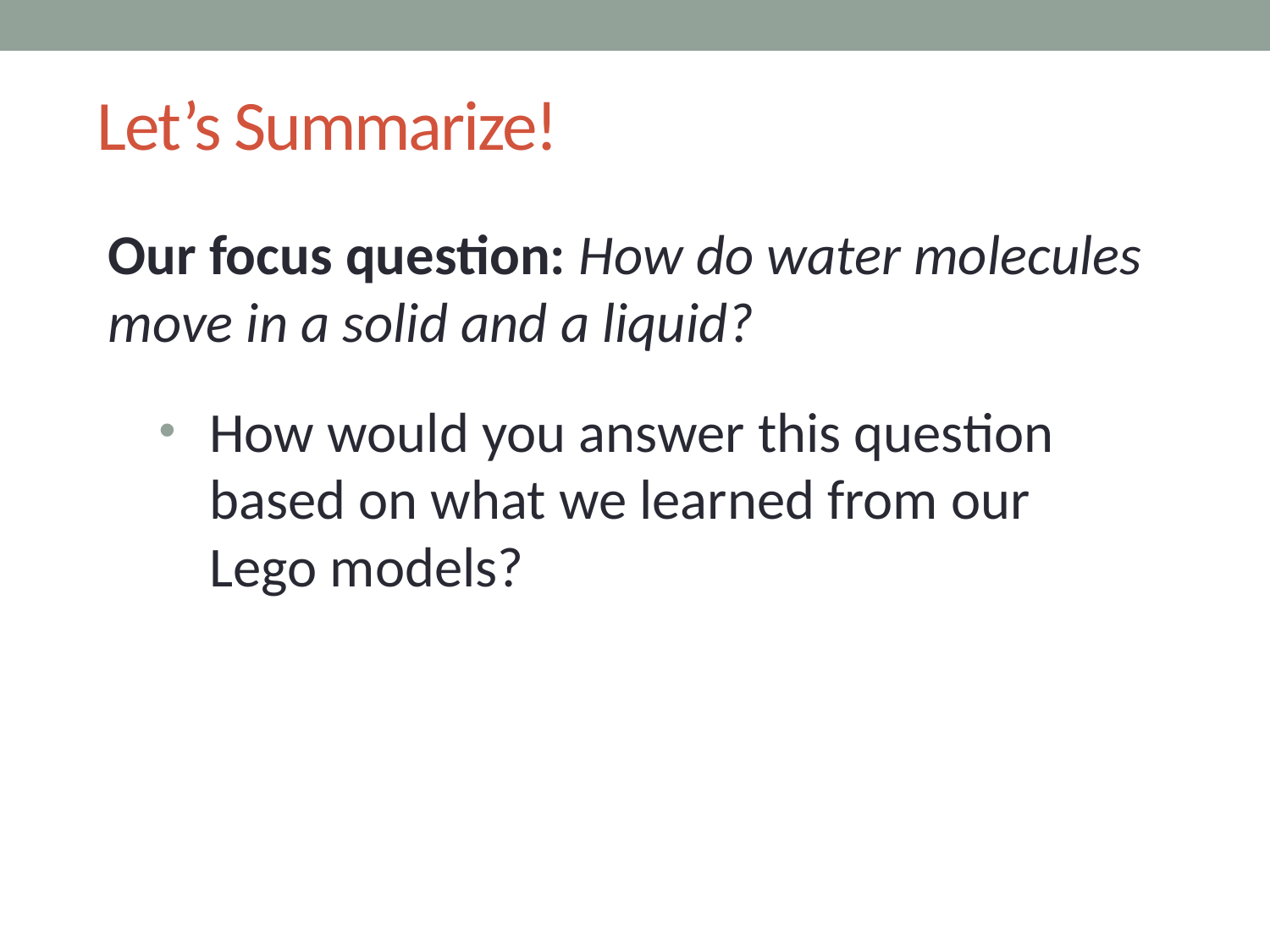

# Let’s Summarize!
Our focus question: How do water molecules move in a solid and a liquid?
How would you answer this question based on what we learned from our
Lego models?